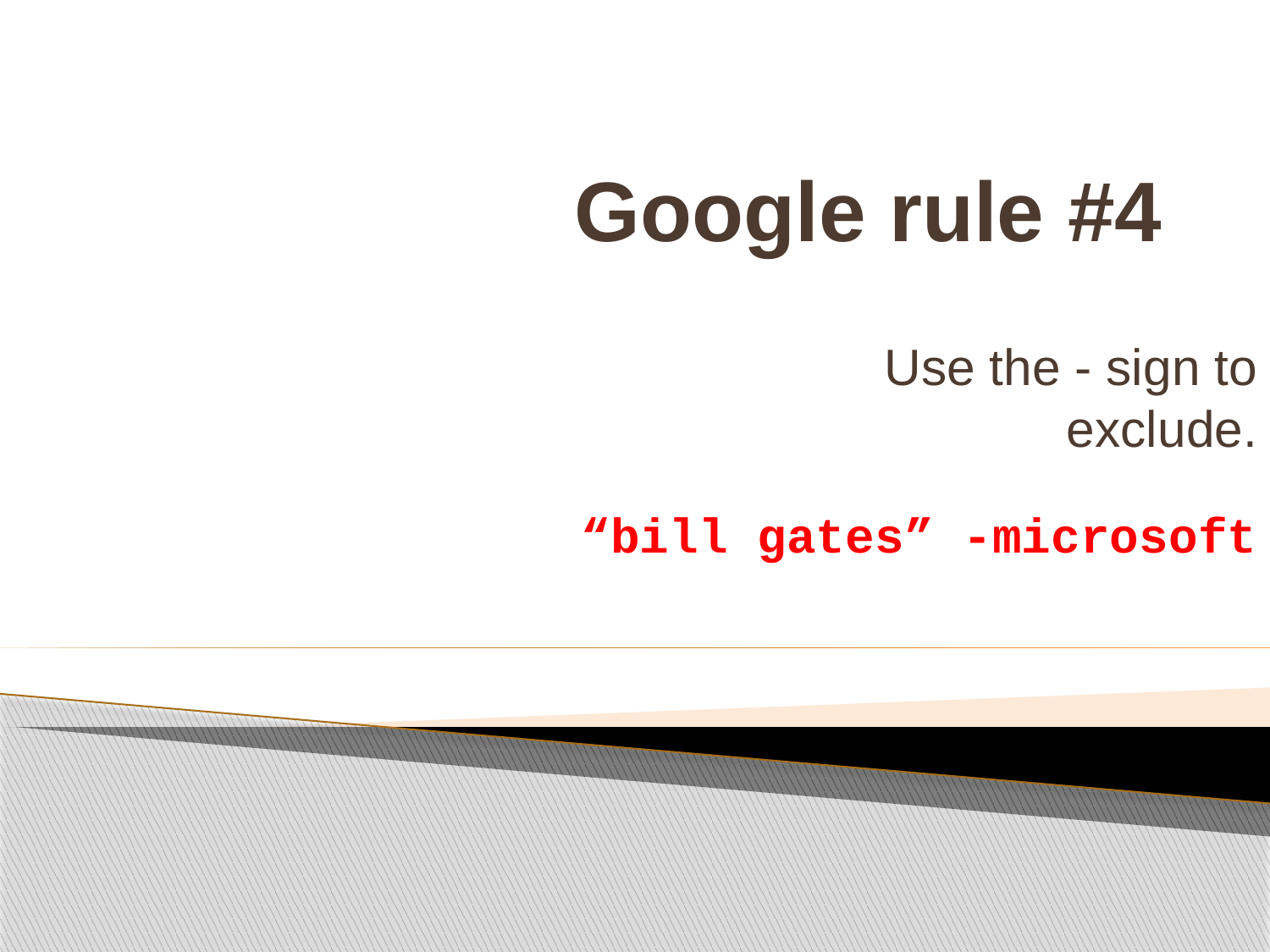

# Google rule #4
Use the - sign to
exclude.

“bill gates” -microsoft